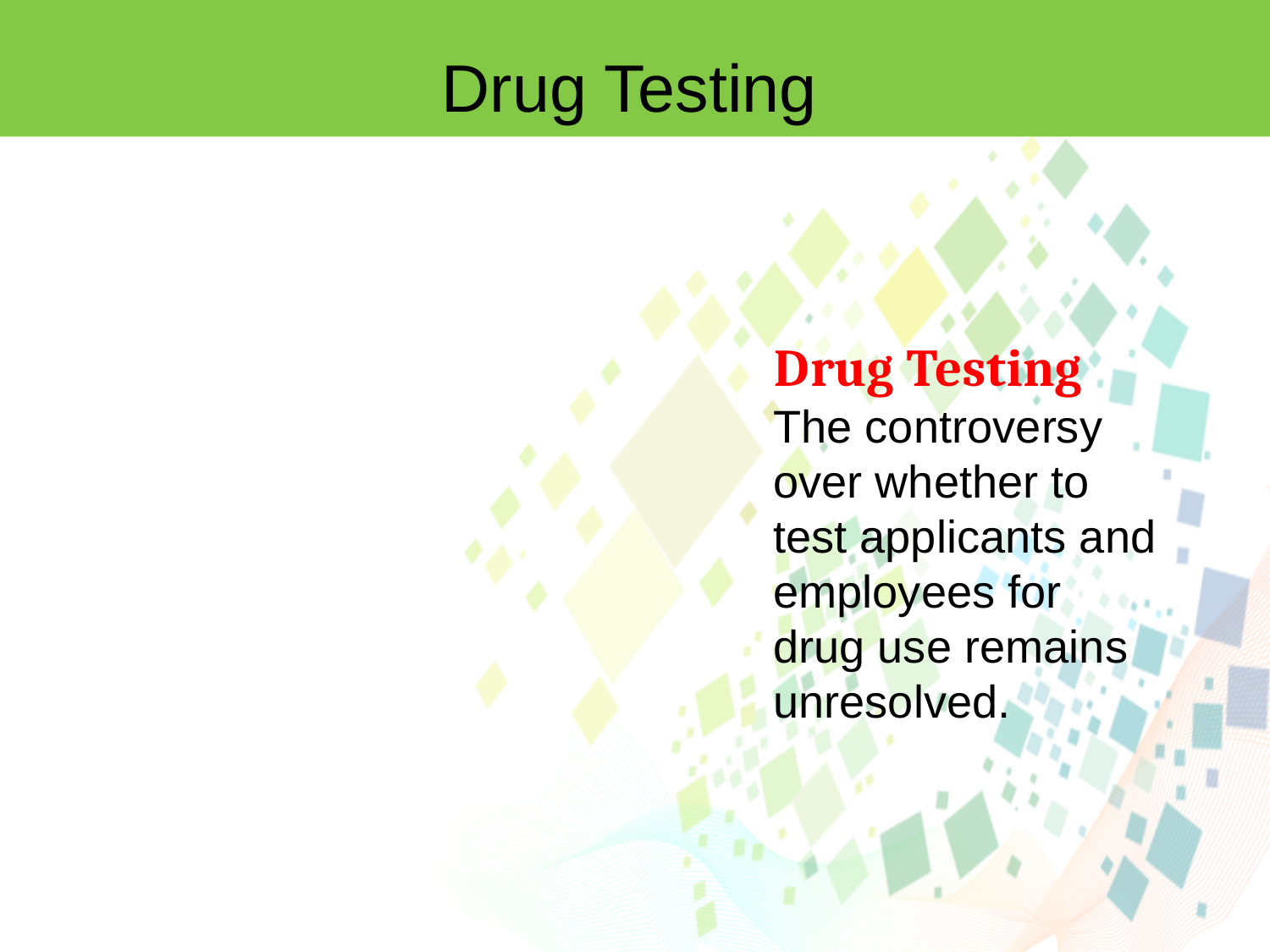

Drug Testing
Drug Testing
The controversy over whether to test applicants and employees for drug use remains unresolved.